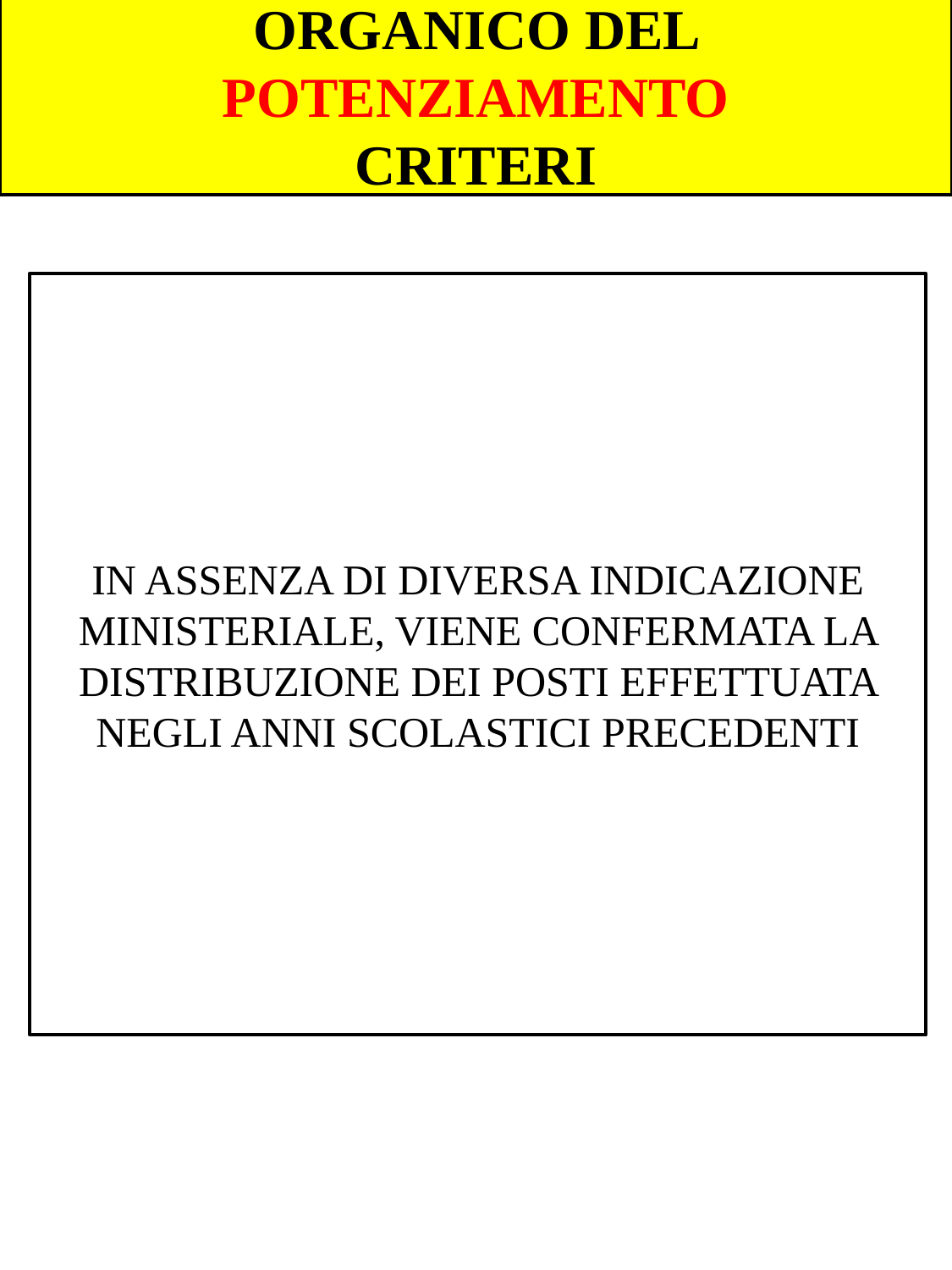

ORGANICO DEL POTENZIAMENTO
CRITERI
IN ASSENZA DI DIVERSA INDICAZIONE MINISTERIALE, VIENE CONFERMATA LA DISTRIBUZIONE DEI POSTI EFFETTUATA NEGLI ANNI SCOLASTICI PRECEDENTI